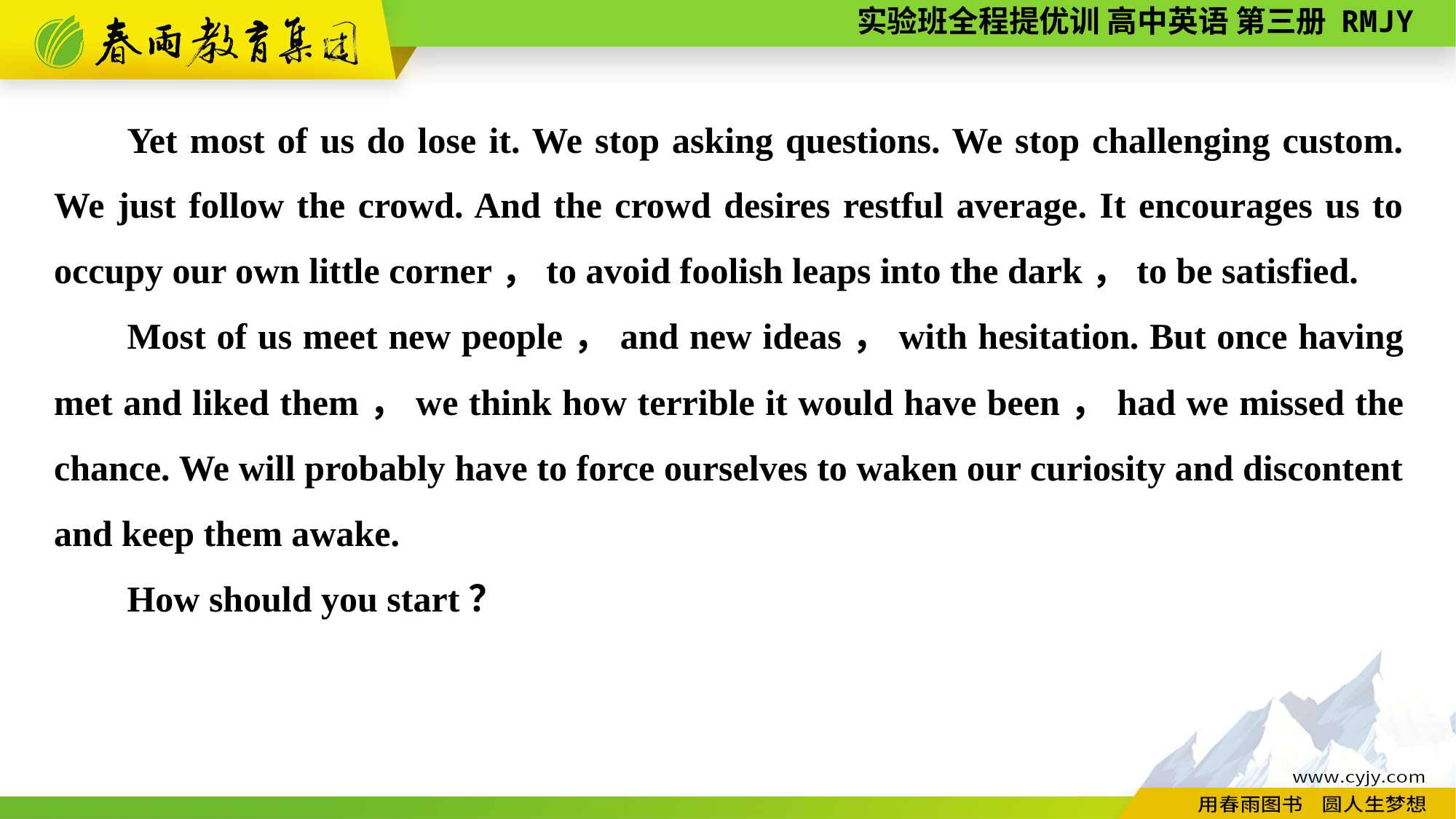

Yet most of us do lose it. We stop asking questions. We stop challenging custom. We just follow the crowd. And the crowd desires restful average. It encourages us to occupy our own little corner，to avoid foolish leaps into the dark，to be satisfied.
Most of us meet new people，and new ideas，with hesitation. But once having met and liked them，we think how terrible it would have been，had we missed the chance. We will probably have to force ourselves to waken our curiosity and discontent and keep them awake.
How should you start？